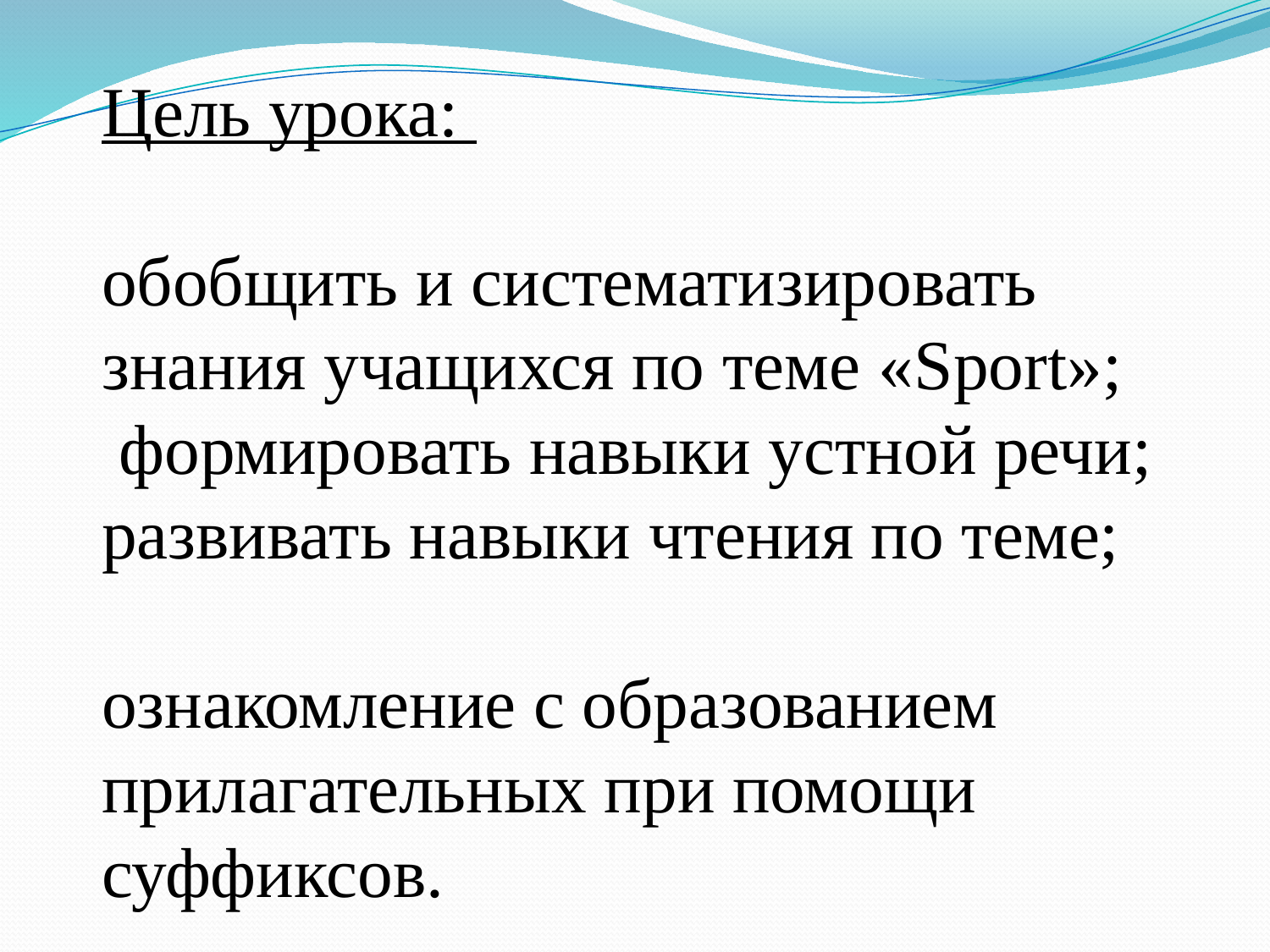

Цель урока:                                                                                                      обобщить и систематизировать знания учащихся по теме «Sport»;
 формировать навыки устной речи; развивать навыки чтения по теме;                                                                      ознакомление с образованием  прилагательных при помощи суффиксов.